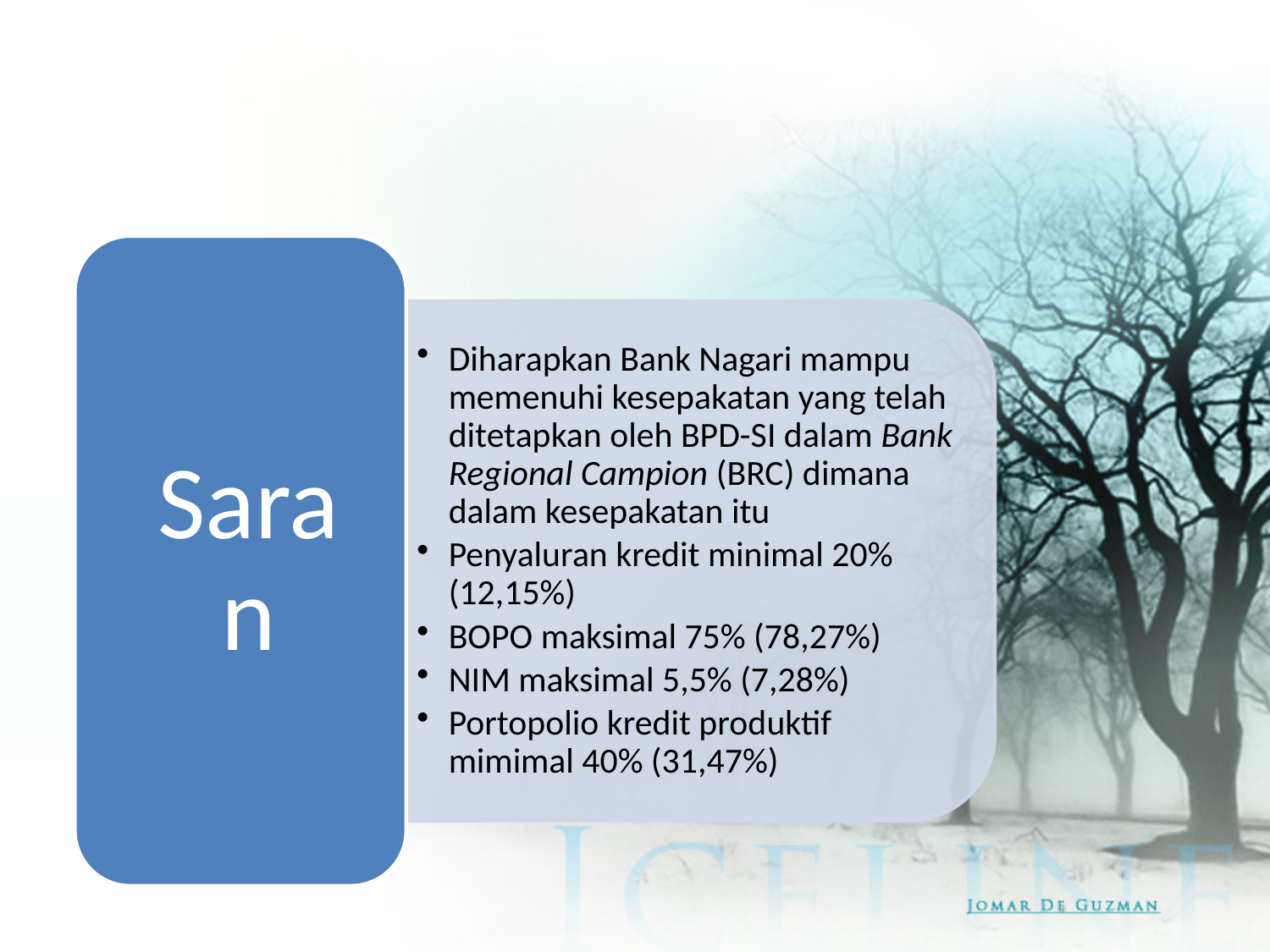

Diharapkan Bank Nagari mampu memenuhi kesepakatan yang telah ditetapkan oleh BPD-SI dalam Bank Regional Campion (BRC) dimana dalam kesepakatan itu
Penyaluran kredit minimal 20% (12,15%)
BOPO maksimal 75% (78,27%)
NIM maksimal 5,5% (7,28%)
Portopolio kredit produktif mimimal 40% (31,47%)
Saran